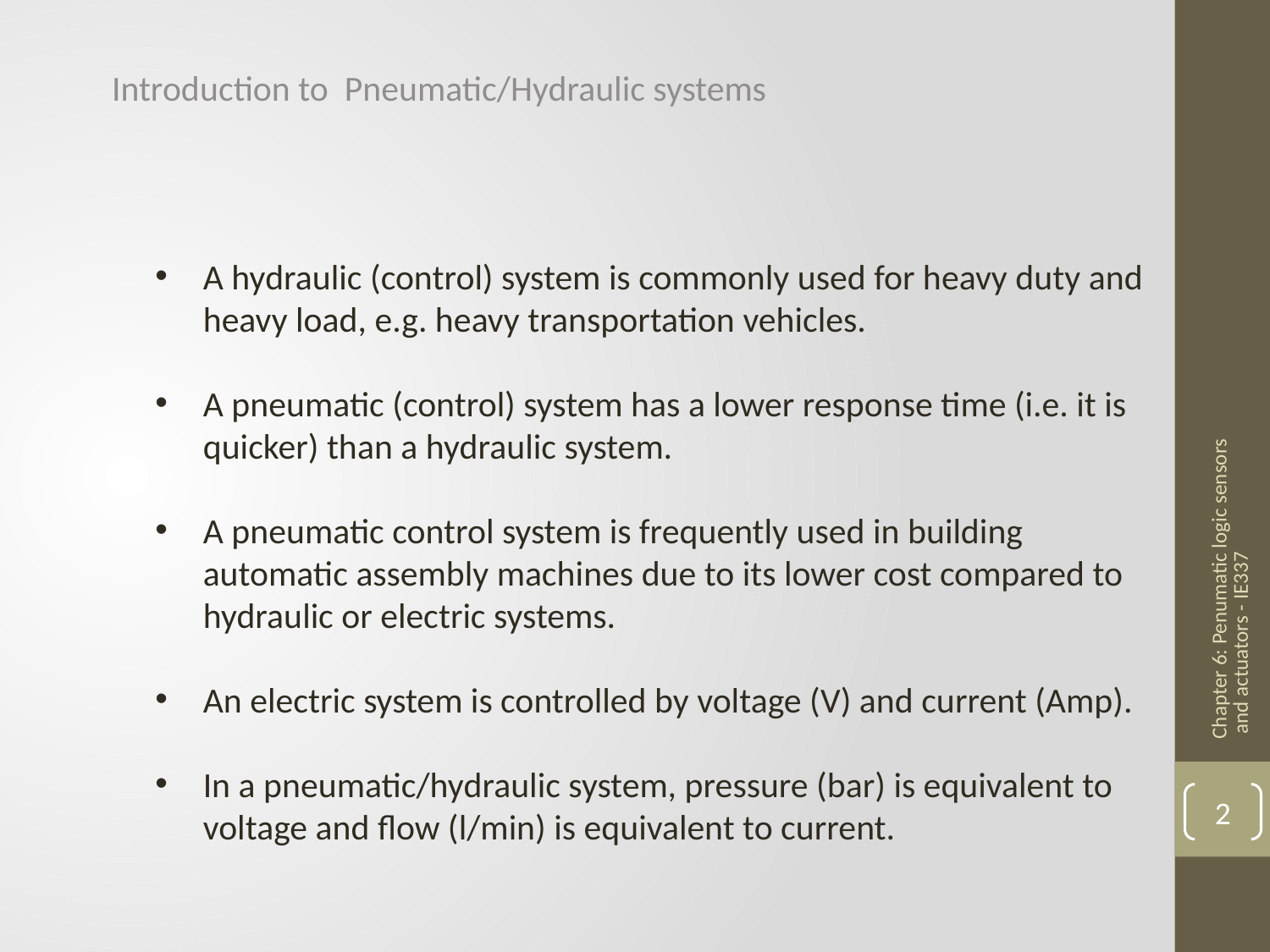

Introduction to  Pneumatic/Hydraulic systems
A hydraulic (control) system is commonly used for heavy duty and heavy load, e.g. heavy transportation vehicles.

A pneumatic (control) system has a lower response time (i.e. it is quicker) than a hydraulic system.

A pneumatic control system is frequently used in building automatic assembly machines due to its lower cost compared to hydraulic or electric systems.

An electric system is controlled by voltage (V) and current (Amp).

In a pneumatic/hydraulic system, pressure (bar) is equivalent to voltage and flow (l/min) is equivalent to current.
Chapter 6: Penumatic logic sensors and actuators - IE337
2